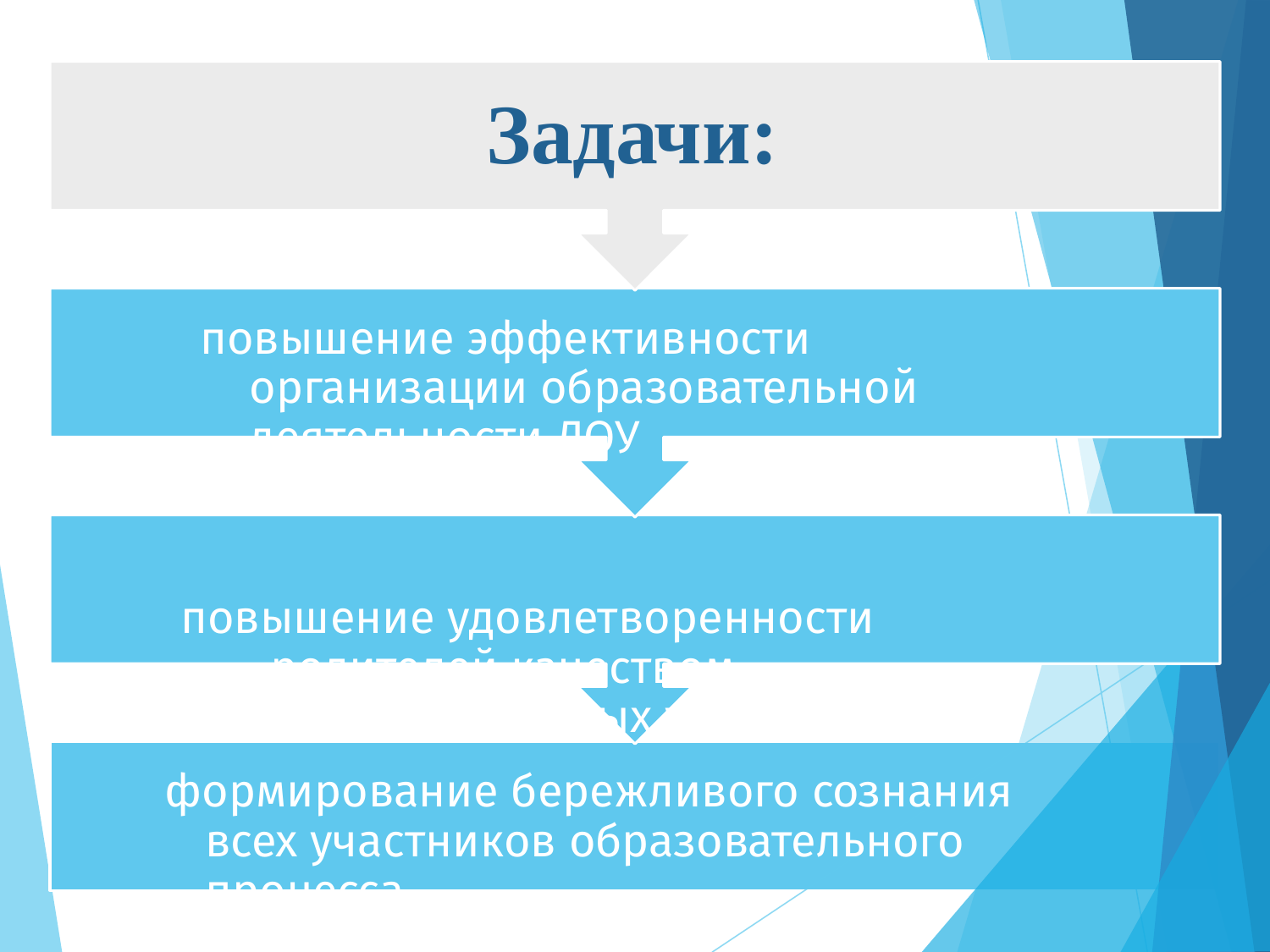

# Задачи:

повышение эффективности организации образовательной деятельности ДОУ

повышение удовлетворенности родителей качеством образовательных услуг

формирование бережливого сознания	всех участников образовательного процесса.